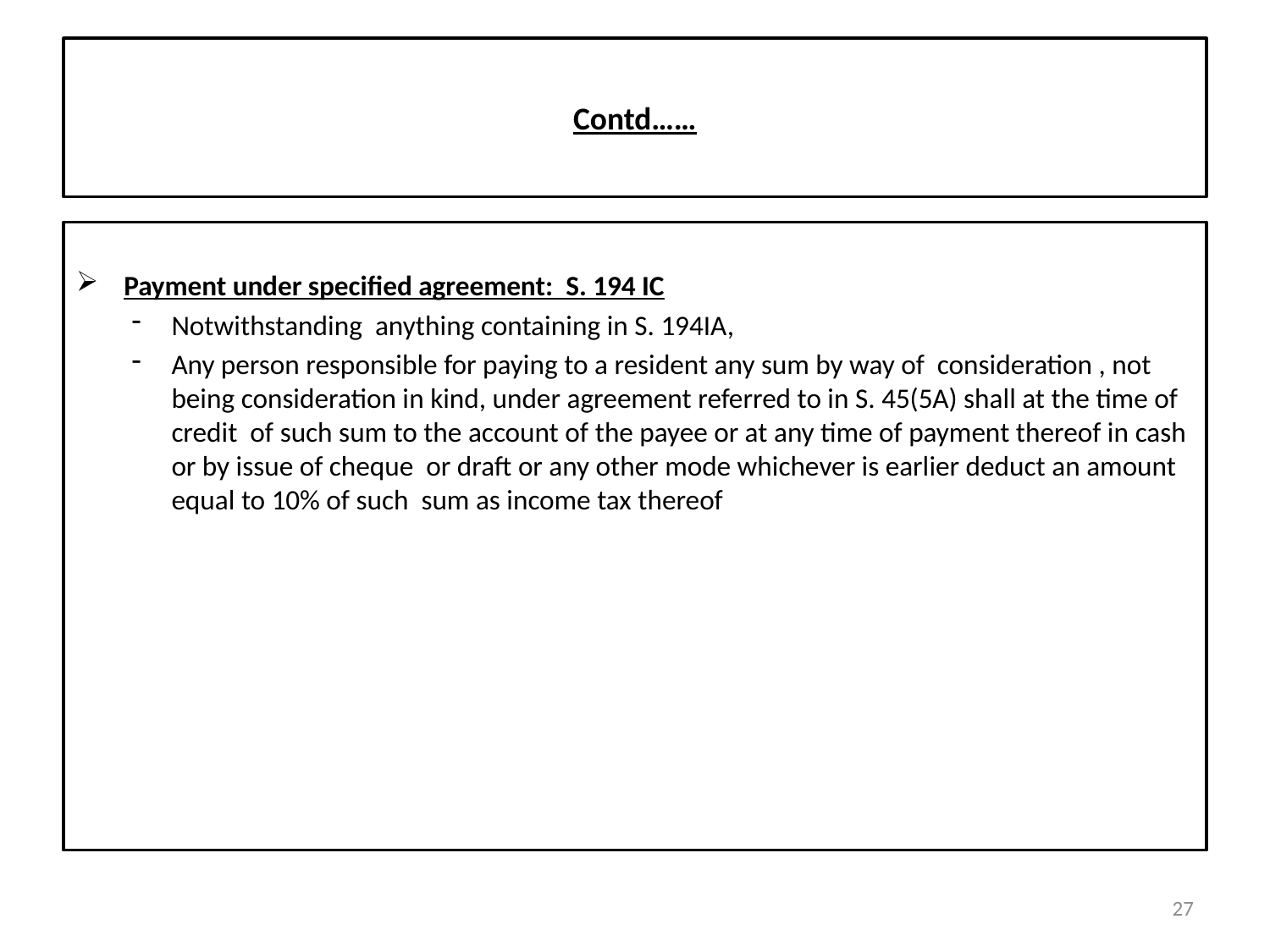

# Contd……

Payment under specified agreement:  S. 194 IC
Notwithstanding  anything containing in S. 194IA,
Any person responsible for paying to a resident any sum by way of  consideration , not being consideration in kind, under agreement referred to in S. 45(5A) shall at the time of credit  of such sum to the account of the payee or at any time of payment thereof in cash or by issue of cheque  or draft or any other mode whichever is earlier deduct an amount equal to 10% of such  sum as income tax thereof

27